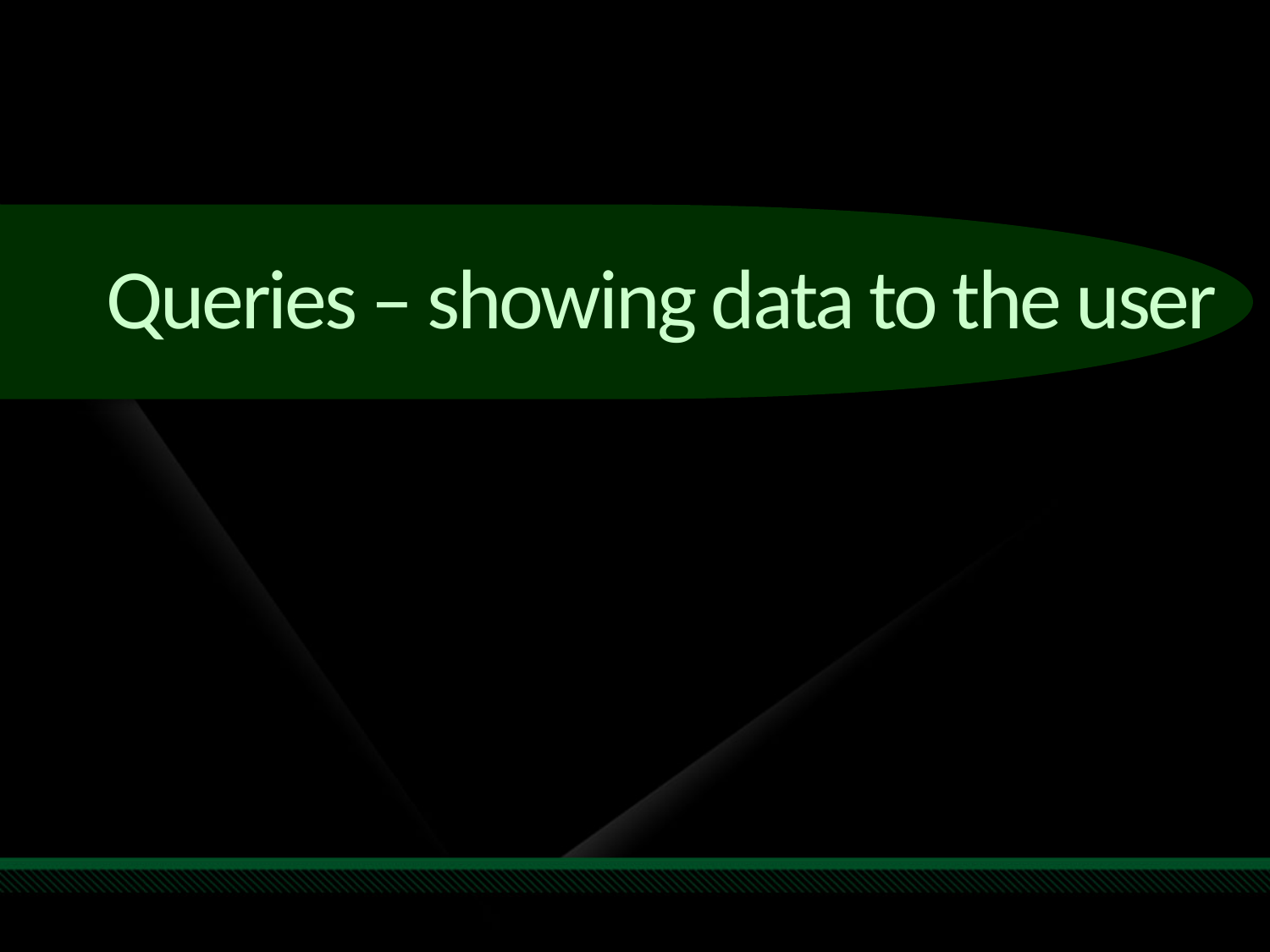

# Queries – showing data to the user